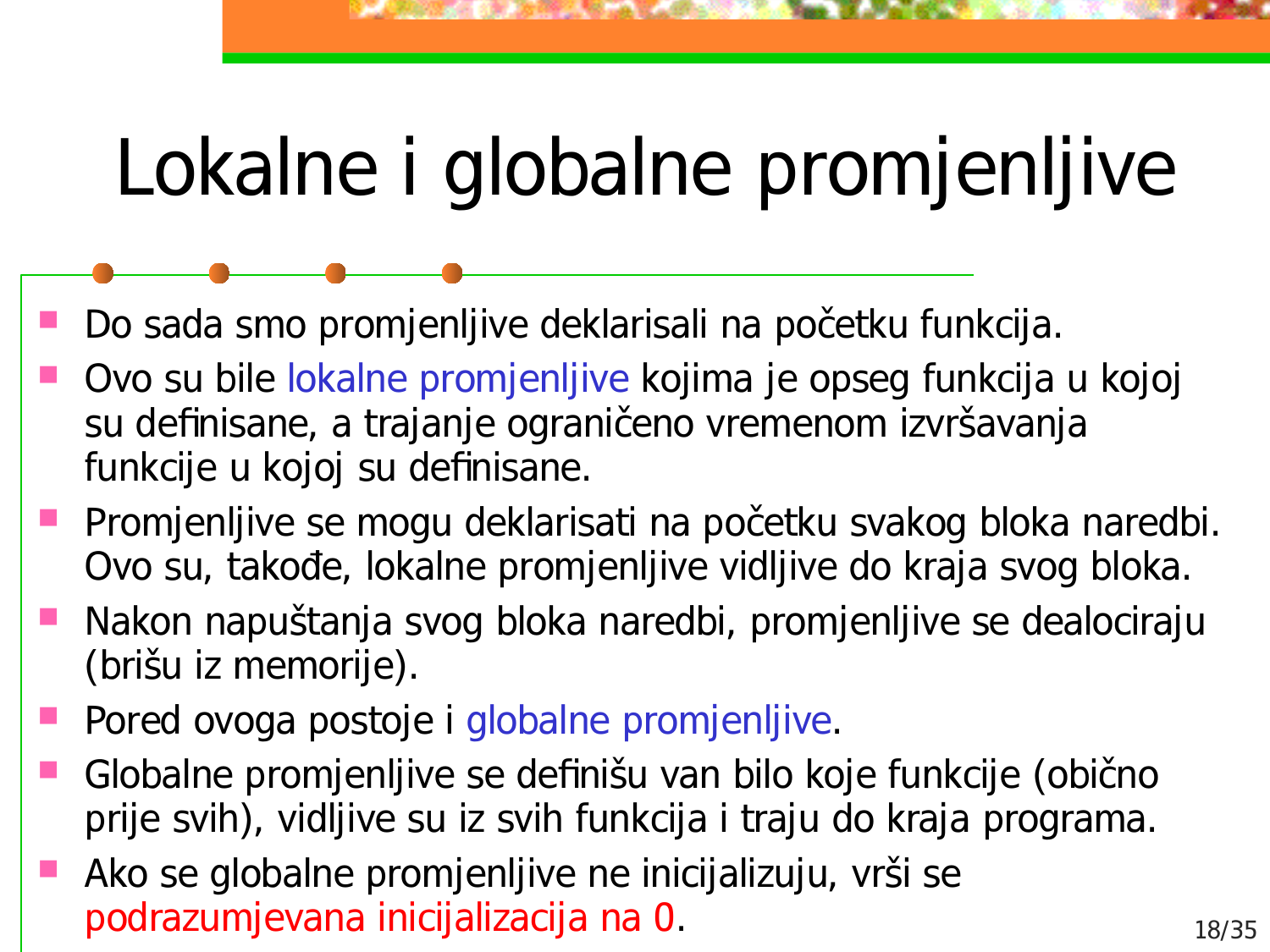

# Lokalne i globalne promjenljive
Do sada smo promjenljive deklarisali na početku funkcija.
Ovo su bile lokalne promjenljive kojima je opseg funkcija u kojoj su definisane, a trajanje ograničeno vremenom izvršavanja funkcije u kojoj su definisane.
Promjenljive se mogu deklarisati na početku svakog bloka naredbi. Ovo su, takođe, lokalne promjenljive vidljive do kraja svog bloka.
Nakon napuštanja svog bloka naredbi, promjenljive se dealociraju (brišu iz memorije).
Pored ovoga postoje i globalne promjenljive.
Globalne promjenljive se definišu van bilo koje funkcije (obično prije svih), vidljive su iz svih funkcija i traju do kraja programa.
Ako se globalne promjenljive ne inicijalizuju, vrši se podrazumjevana inicijalizacija na 0.
18/35